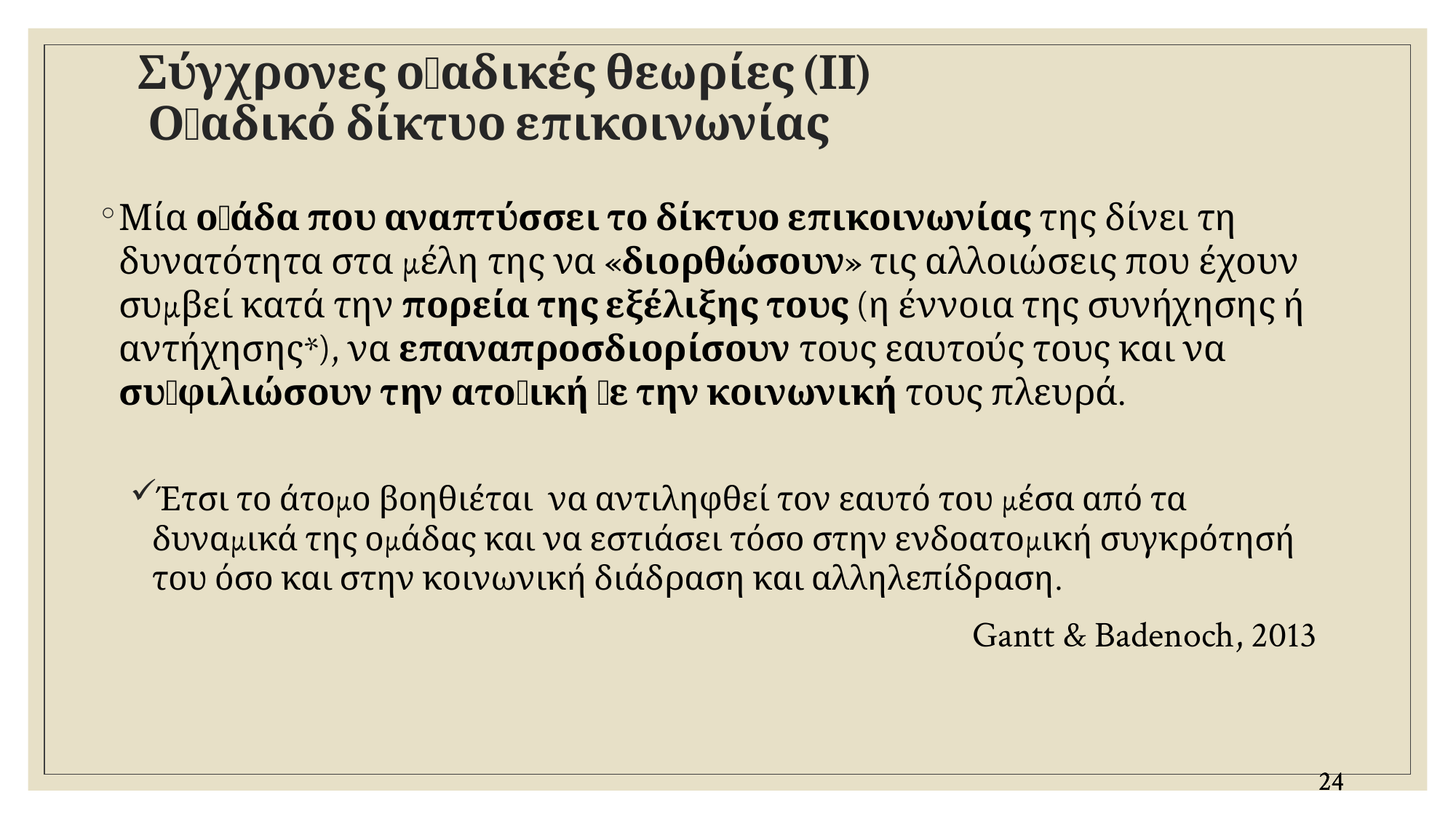

# Σύγχρονες ομαδικές θεωρίες (ΙΙ) Ομαδικό δίκτυο επικοινωνίας
Μία ομάδα που αναπτύσσει το δίκτυο επικοινωνίας της δίνει τη δυνατότητα στα μέλη της να «διορθώσουν» τις αλλοιώσεις που έχουν συμβεί κατά την πορεία της εξέλιξης τους (η έννοια της συνήχησης ή αντήχησης*), να επαναπροσδιορίσουν τους εαυτούς τους και να συμφιλιώσουν την ατομική με την κοινωνική τους πλευρά.

Έτσι το άτομο βοηθιέται  να αντιληφθεί τον εαυτό του μέσα από τα  δυναμικά της ομάδας και να εστιάσει τόσο στην ενδοατομική συγκρότησή του όσο και στην κοινωνική διάδραση και αλληλεπίδραση.
Gantt & Badenoch, 2013

24
24
24